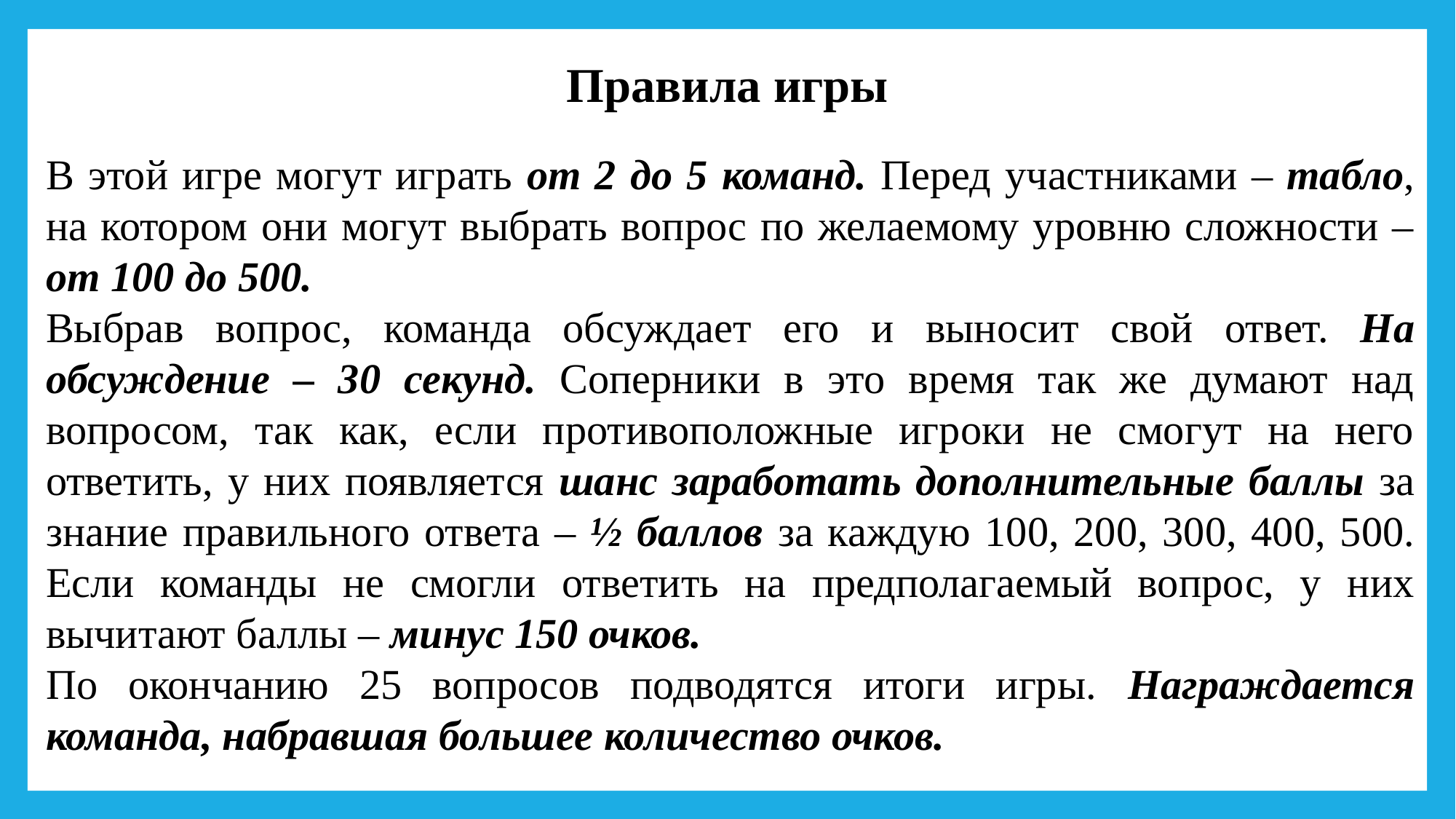

Правила игры
В этой игре могут играть от 2 до 5 команд. Перед участниками – табло, на котором они могут выбрать вопрос по желаемому уровню сложности – от 100 до 500.
Выбрав вопрос, команда обсуждает его и выносит свой ответ. На обсуждение – 30 секунд. Соперники в это время так же думают над вопросом, так как, если противоположные игроки не смогут на него ответить, у них появляется шанс заработать дополнительные баллы за знание правильного ответа – ½ баллов за каждую 100, 200, 300, 400, 500. Если команды не смогли ответить на предполагаемый вопрос, у них вычитают баллы – минус 150 очков.
По окончанию 25 вопросов подводятся итоги игры. Награждается команда, набравшая большее количество очков.